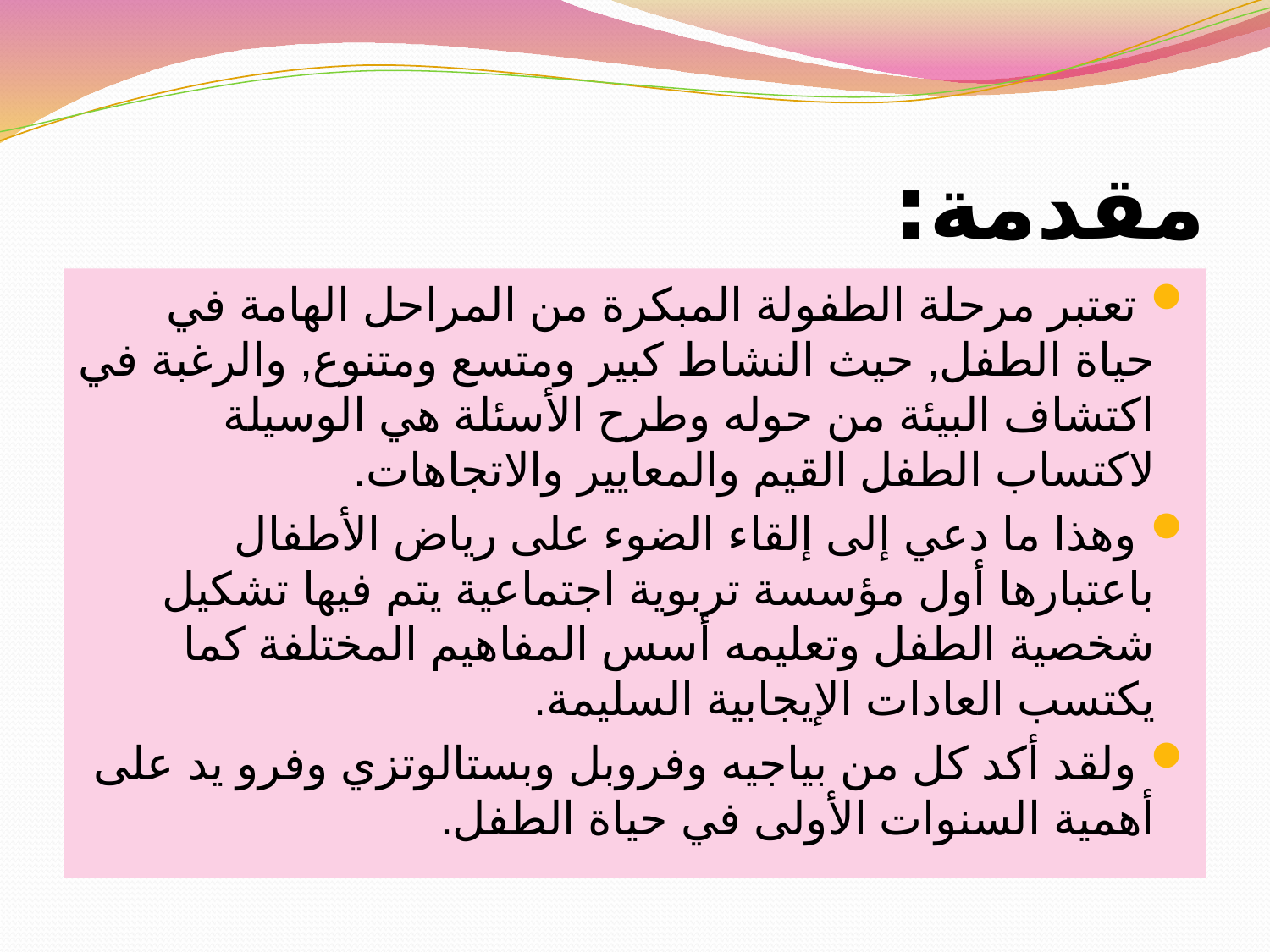

# مقدمة:
 تعتبر مرحلة الطفولة المبكرة من المراحل الهامة في حياة الطفل, حيث النشاط كبير ومتسع ومتنوع, والرغبة في اكتشاف البيئة من حوله وطرح الأسئلة هي الوسيلة لاكتساب الطفل القيم والمعايير والاتجاهات.
 وهذا ما دعي إلى إلقاء الضوء على رياض الأطفال باعتبارها أول مؤسسة تربوية اجتماعية يتم فيها تشكيل شخصية الطفل وتعليمه أسس المفاهيم المختلفة كما يكتسب العادات الإيجابية السليمة.
 ولقد أكد كل من بياجيه وفروبل وبستالوتزي وفرو يد على أهمية السنوات الأولى في حياة الطفل.